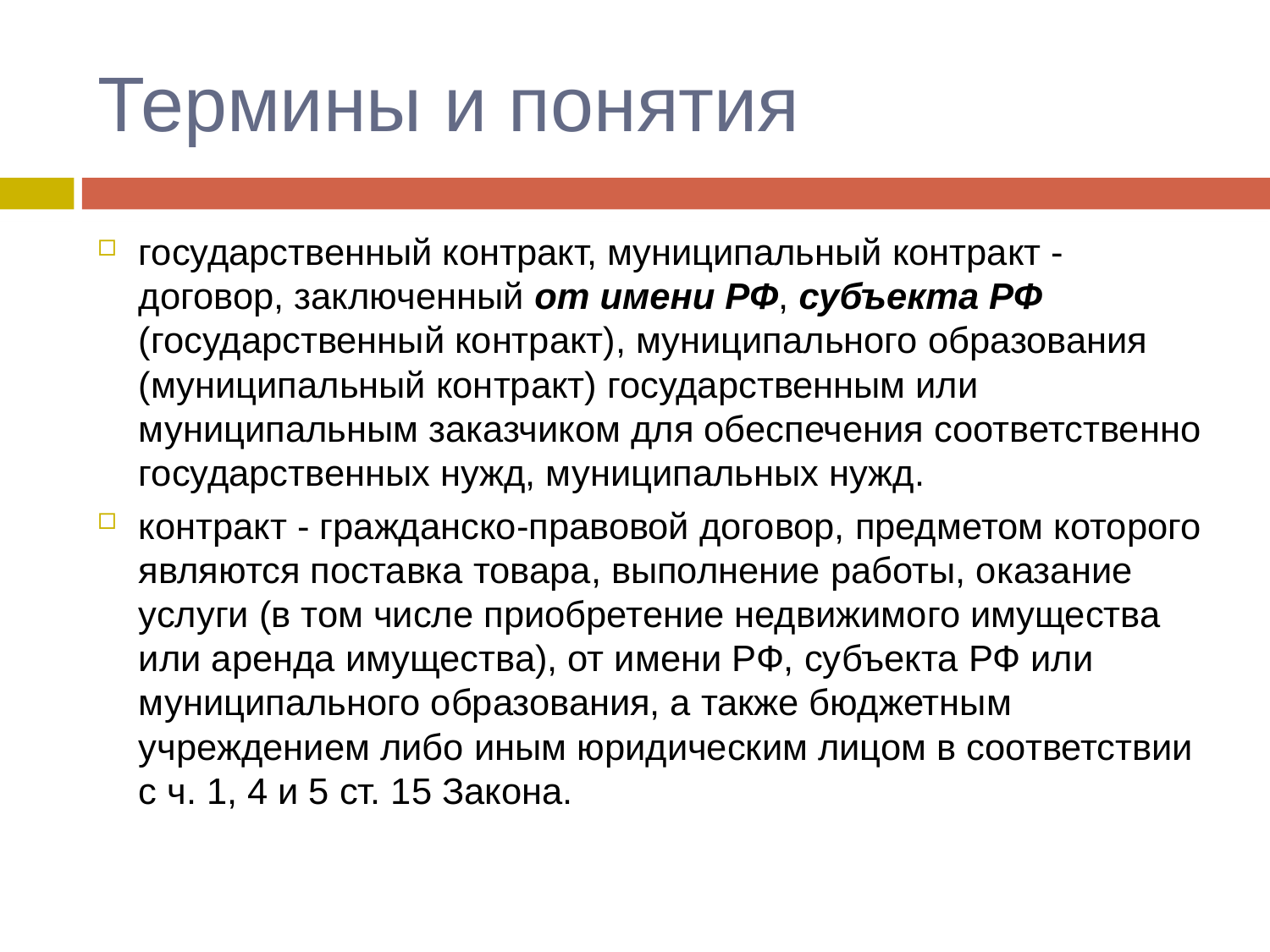

# Термины и понятия
государственный контракт, муниципальный контракт - договор, заключенный от имени РФ, субъекта РФ (государственный контракт), муниципального образования (муниципальный контракт) государственным или муниципальным заказчиком для обеспечения соответственно государственных нужд, муниципальных нужд.
контракт - гражданско-правовой договор, предметом которого являются поставка товара, выполнение работы, оказание услуги (в том числе приобретение недвижимого имущества или аренда имущества), от имени РФ, субъекта РФ или муниципального образования, а также бюджетным учреждением либо иным юридическим лицом в соответствии с ч. 1, 4 и 5 ст. 15 Закона.